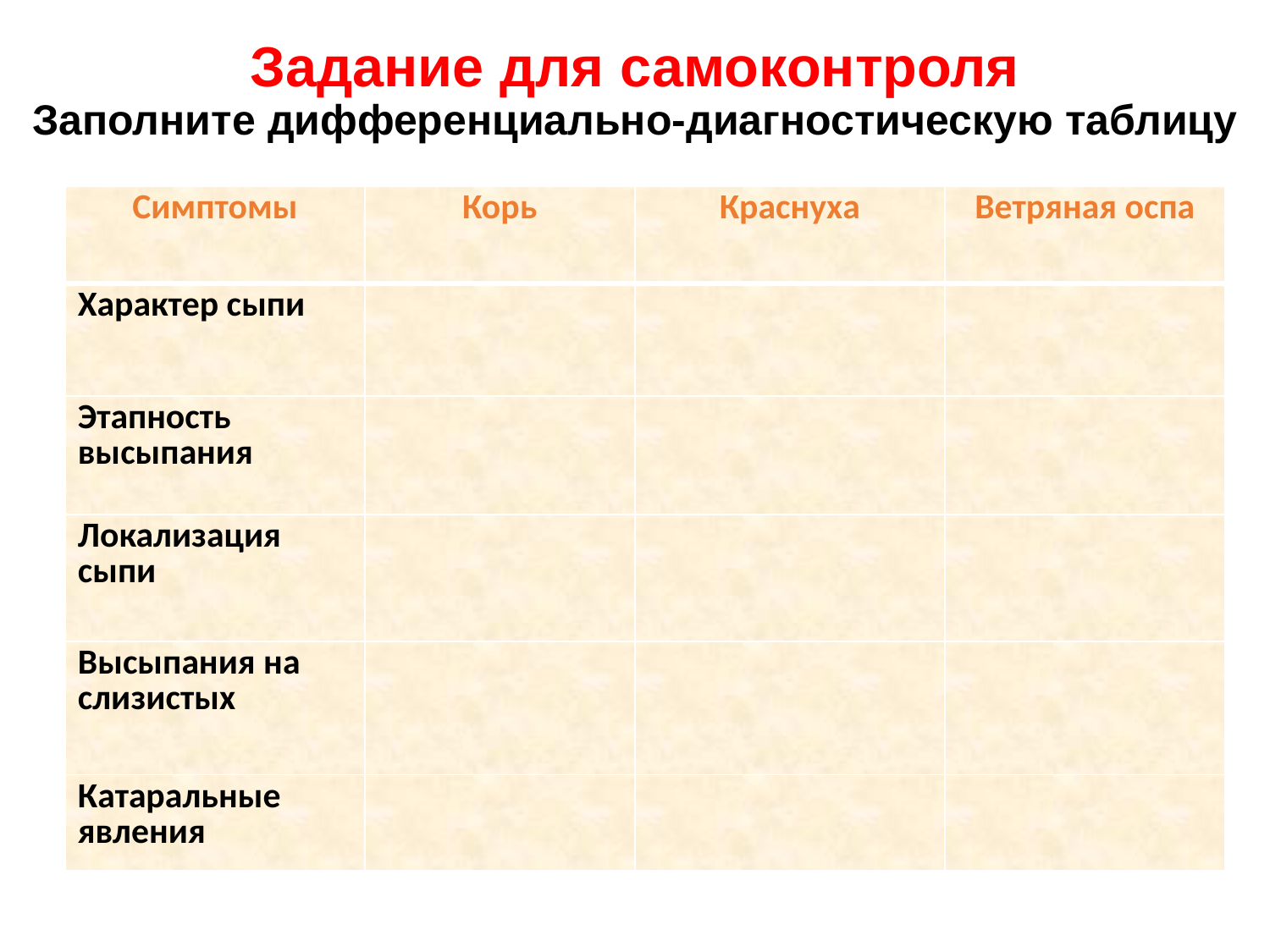

# Задание для самоконтроля Заполните дифференциально-диагностическую таблицу
| Симптомы | Корь | Краснуха | Ветряная оспа |
| --- | --- | --- | --- |
| Характер сыпи |  |  |  |
| Этапность высыпания |  |  |  |
| Локализация сыпи |  |  |  |
| Высыпания на слизистых |  |  |  |
| Катаральные явления |  |  |  |